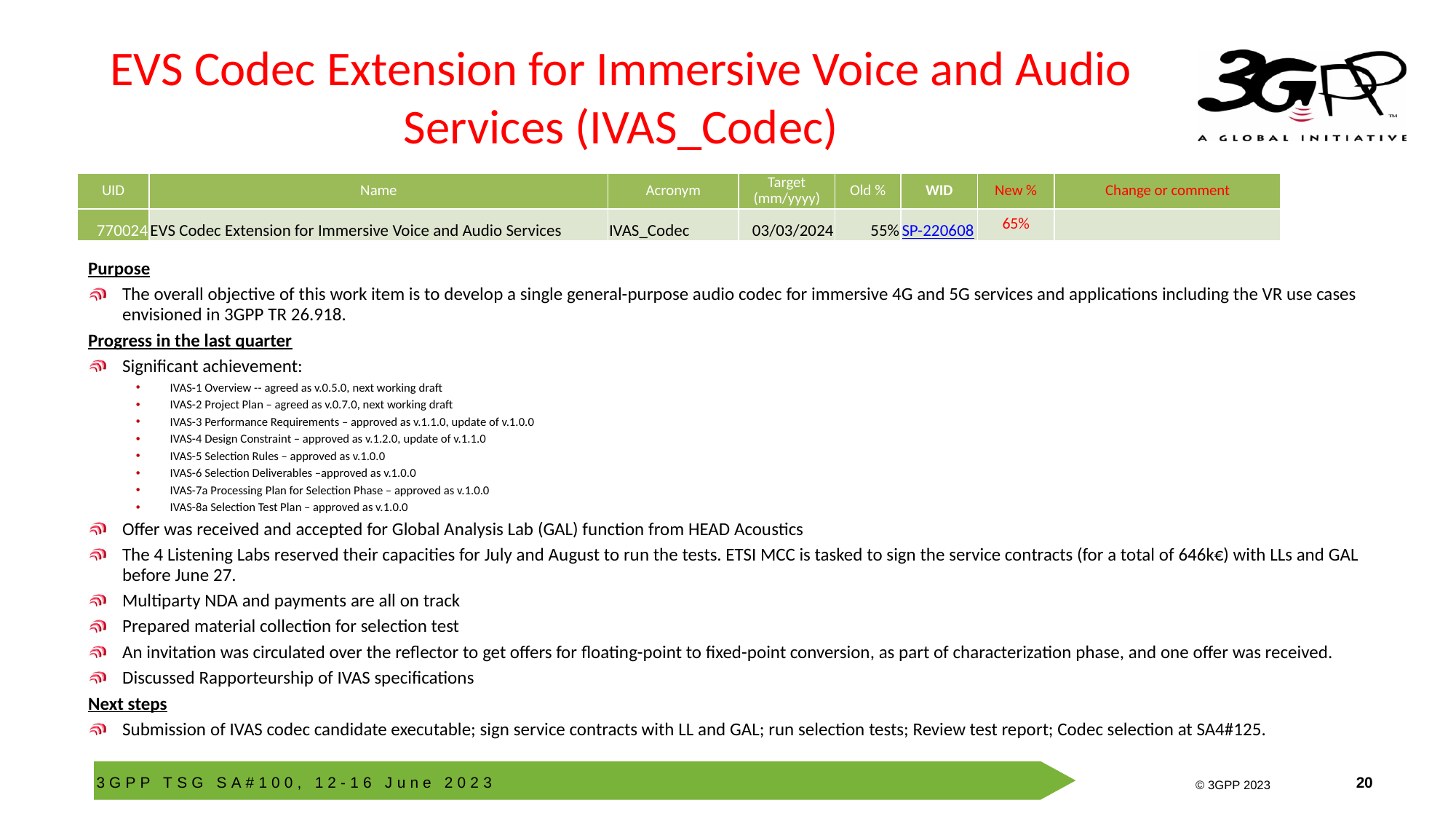

# EVS Codec Extension for Immersive Voice and Audio Services (IVAS_Codec)
| UID | Name | Acronym | Target (mm/yyyy) | Old % | WID | New % | Change or comment |
| --- | --- | --- | --- | --- | --- | --- | --- |
| 770024 | EVS Codec Extension for Immersive Voice and Audio Services | IVAS\_Codec | 03/03/2024 | 55% | SP-220608 | 65% |  |
Purpose
The overall objective of this work item is to develop a single general-purpose audio codec for immersive 4G and 5G services and applications including the VR use cases envisioned in 3GPP TR 26.918.
Progress in the last quarter
Significant achievement:
IVAS-1 Overview -- agreed as v.0.5.0, next working draft
IVAS-2 Project Plan – agreed as v.0.7.0, next working draft
IVAS-3 Performance Requirements – approved as v.1.1.0, update of v.1.0.0
IVAS-4 Design Constraint – approved as v.1.2.0, update of v.1.1.0
IVAS-5 Selection Rules – approved as v.1.0.0
IVAS-6 Selection Deliverables –approved as v.1.0.0
IVAS-7a Processing Plan for Selection Phase – approved as v.1.0.0
IVAS-8a Selection Test Plan – approved as v.1.0.0
Offer was received and accepted for Global Analysis Lab (GAL) function from HEAD Acoustics
The 4 Listening Labs reserved their capacities for July and August to run the tests. ETSI MCC is tasked to sign the service contracts (for a total of 646k€) with LLs and GAL before June 27.
Multiparty NDA and payments are all on track
Prepared material collection for selection test
An invitation was circulated over the reflector to get offers for floating-point to fixed-point conversion, as part of characterization phase, and one offer was received.
Discussed Rapporteurship of IVAS specifications
Next steps
Submission of IVAS codec candidate executable; sign service contracts with LL and GAL; run selection tests; Review test report; Codec selection at SA4#125.